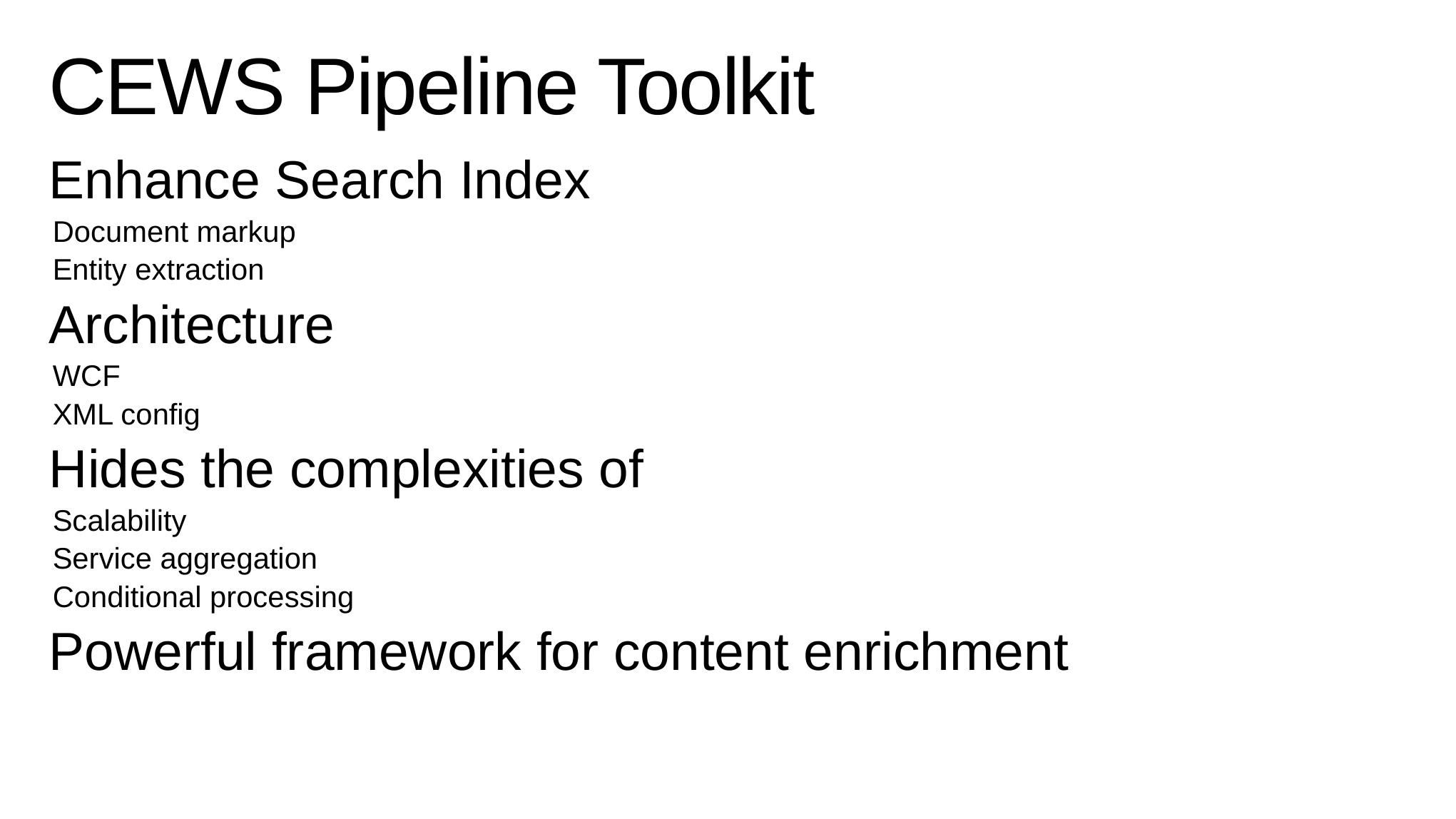

# CEWS Pipeline Toolkit
Enhance Search Index
Document markup
Entity extraction
Architecture
WCF
XML config
Hides the complexities of
Scalability
Service aggregation
Conditional processing
Powerful framework for content enrichment